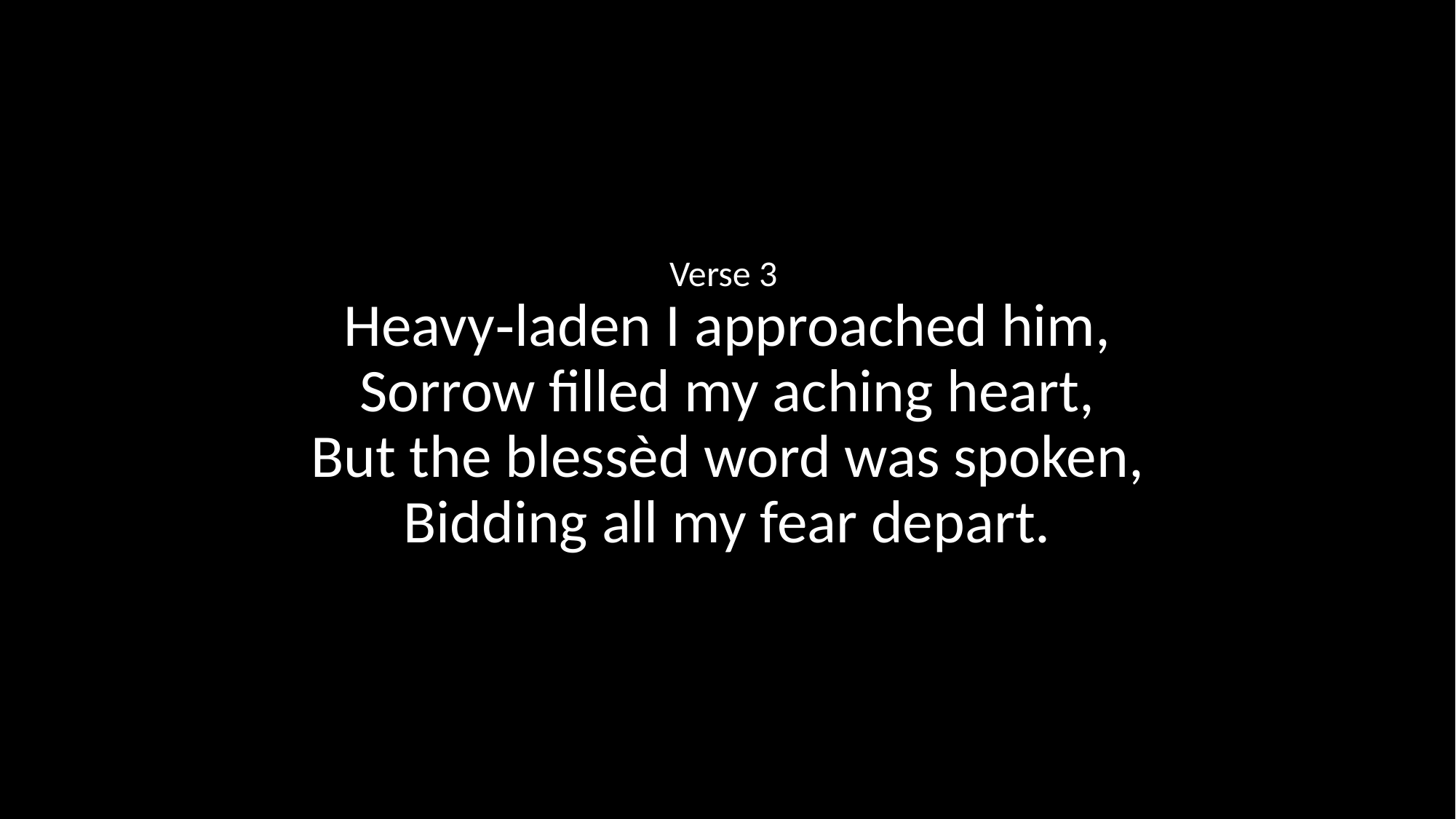

Verse 3
Heavy‑laden I approached him,
Sorrow filled my aching heart,
But the blessèd word was spoken,
Bidding all my fear depart.